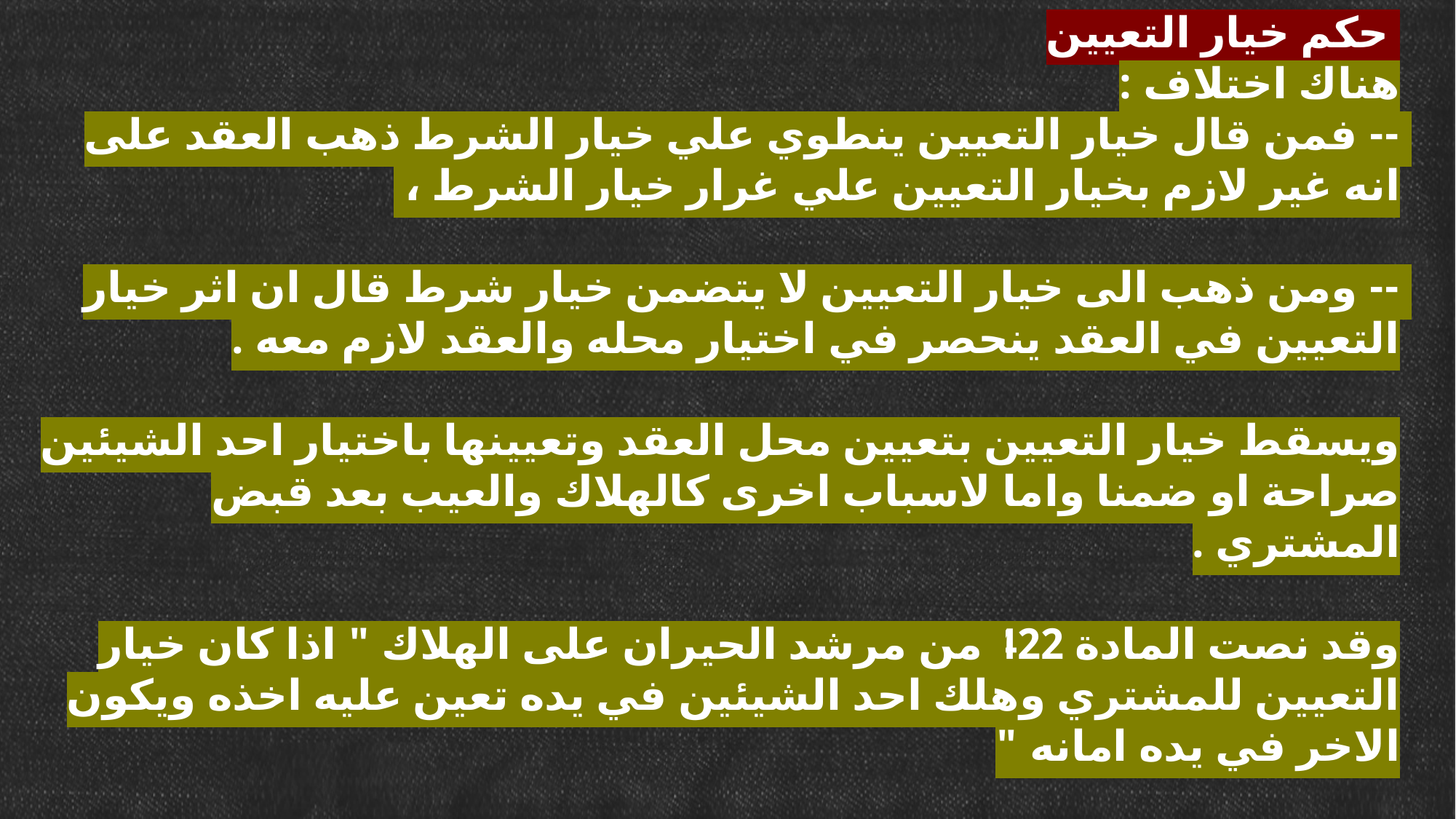

حكم خيار التعيين
هناك اختلاف :
-- فمن قال خيار التعيين ينطوي علي خيار الشرط ذهب العقد على انه غير لازم بخيار التعيين علي غرار خيار الشرط ،

-- ومن ذهب الى خيار التعيين لا يتضمن خيار شرط قال ان اثر خيار التعيين في العقد ينحصر في اختيار محله والعقد لازم معه .

ويسقط خيار التعيين بتعيين محل العقد وتعيينها باختيار احد الشيئين صراحة او ضمنا واما لاسباب اخرى كالهلاك والعيب بعد قبض المشتري .

وقد نصت المادة 422 من مرشد الحيران على الهلاك " اذا كان خيار التعيين للمشتري وهلك احد الشيئين في يده تعين عليه اخذه ويكون الاخر في يده امانه "

ومعناه انه اذا هلك احد الشيئين في يد المشتري بعد القبض يسقط خيار التعيين ويكون الباقي في يد المشتري امانه .